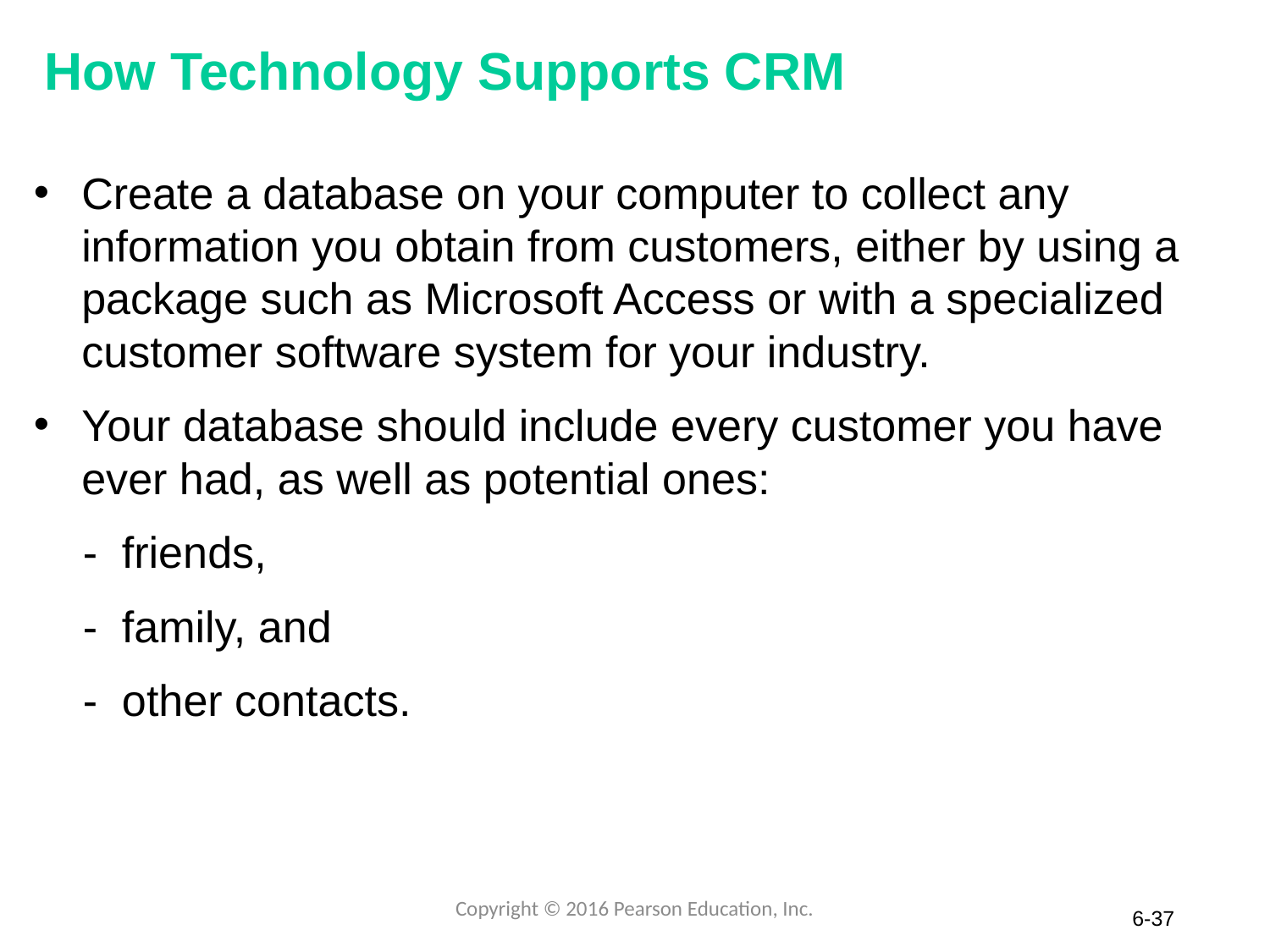

# How Technology Supports CRM
Create a database on your computer to collect any information you obtain from customers, either by using a package such as Microsoft Access or with a specialized customer software system for your industry.

Your database should include every customer you have ever had, as well as potential ones:

    -  friends,

    -  family, and

    -  other contacts.
Copyright © 2016 Pearson Education, Inc.